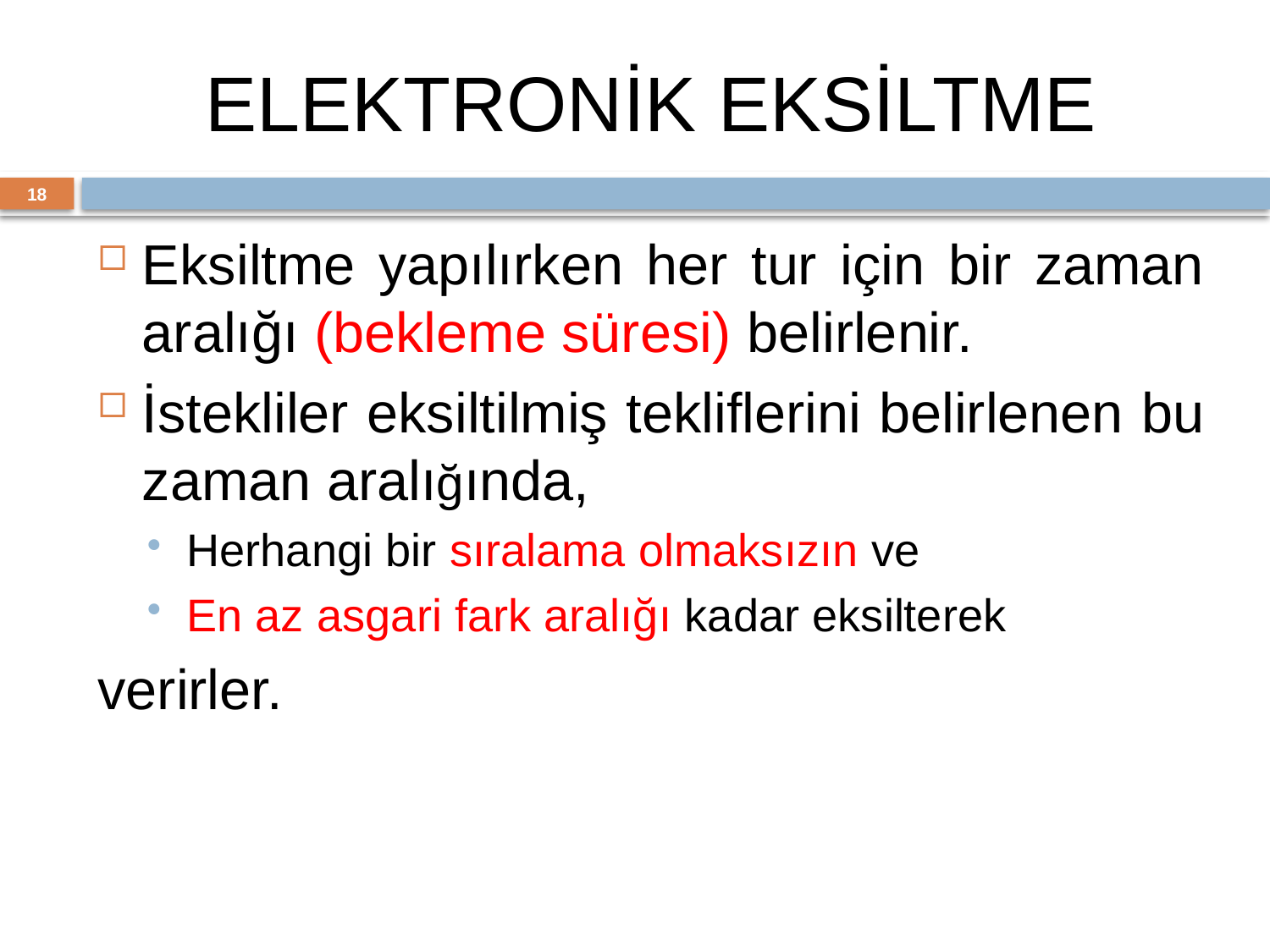

# ELEKTRONİK EKSİLTME
18
Eksiltme yapılırken her tur için bir zaman aralığı (bekleme süresi) belirlenir.
İstekliler eksiltilmiş tekliflerini belirlenen bu zaman aralığında,
Herhangi bir sıralama olmaksızın ve
En az asgari fark aralığı kadar eksilterek
verirler.